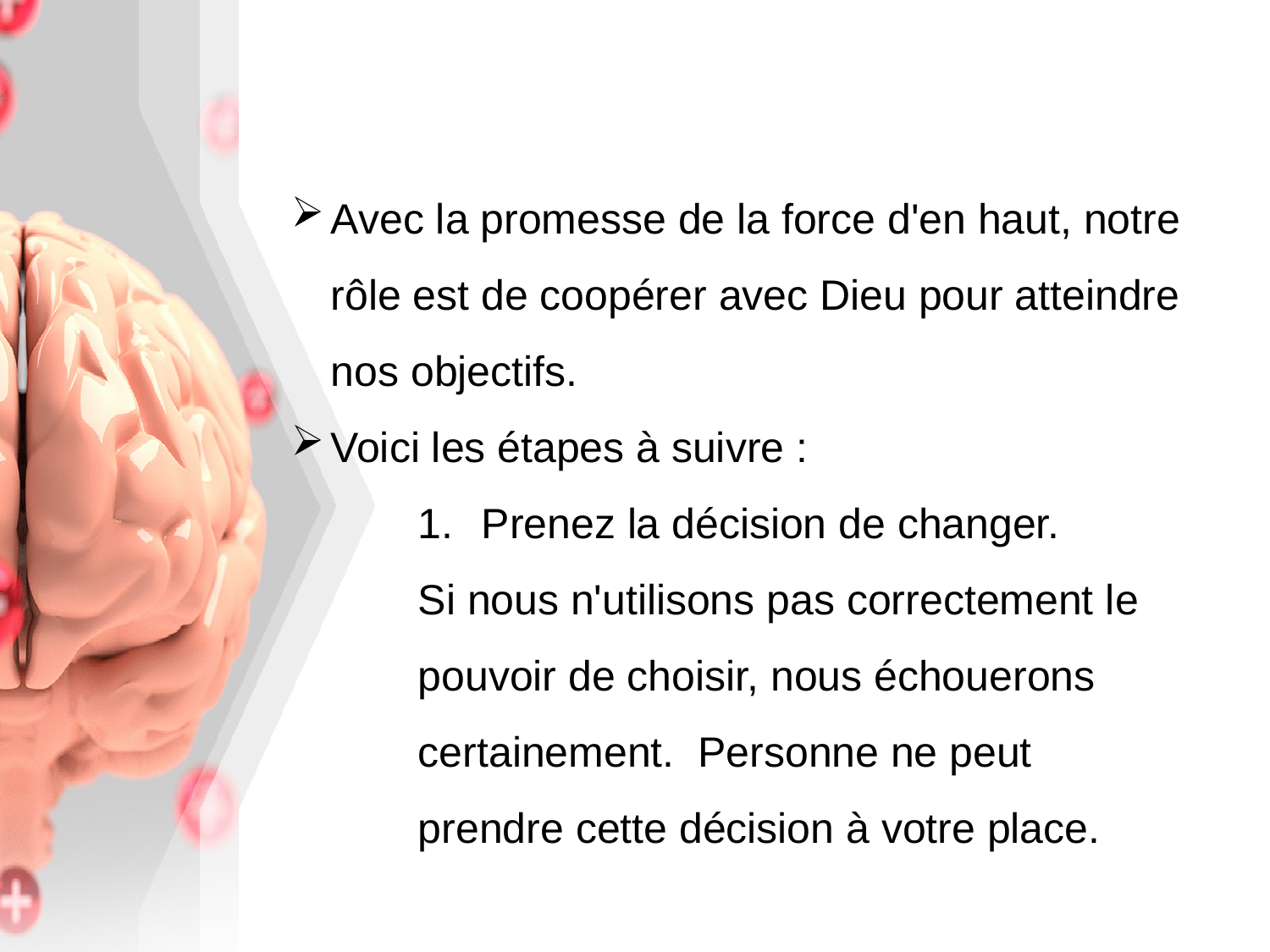

Avec la promesse de la force d'en haut, notre rôle est de coopérer avec Dieu pour atteindre nos objectifs.
Voici les étapes à suivre :
Prenez la décision de changer.
Si nous n'utilisons pas correctement le pouvoir de choisir, nous échouerons certainement.  Personne ne peut prendre cette décision à votre place.